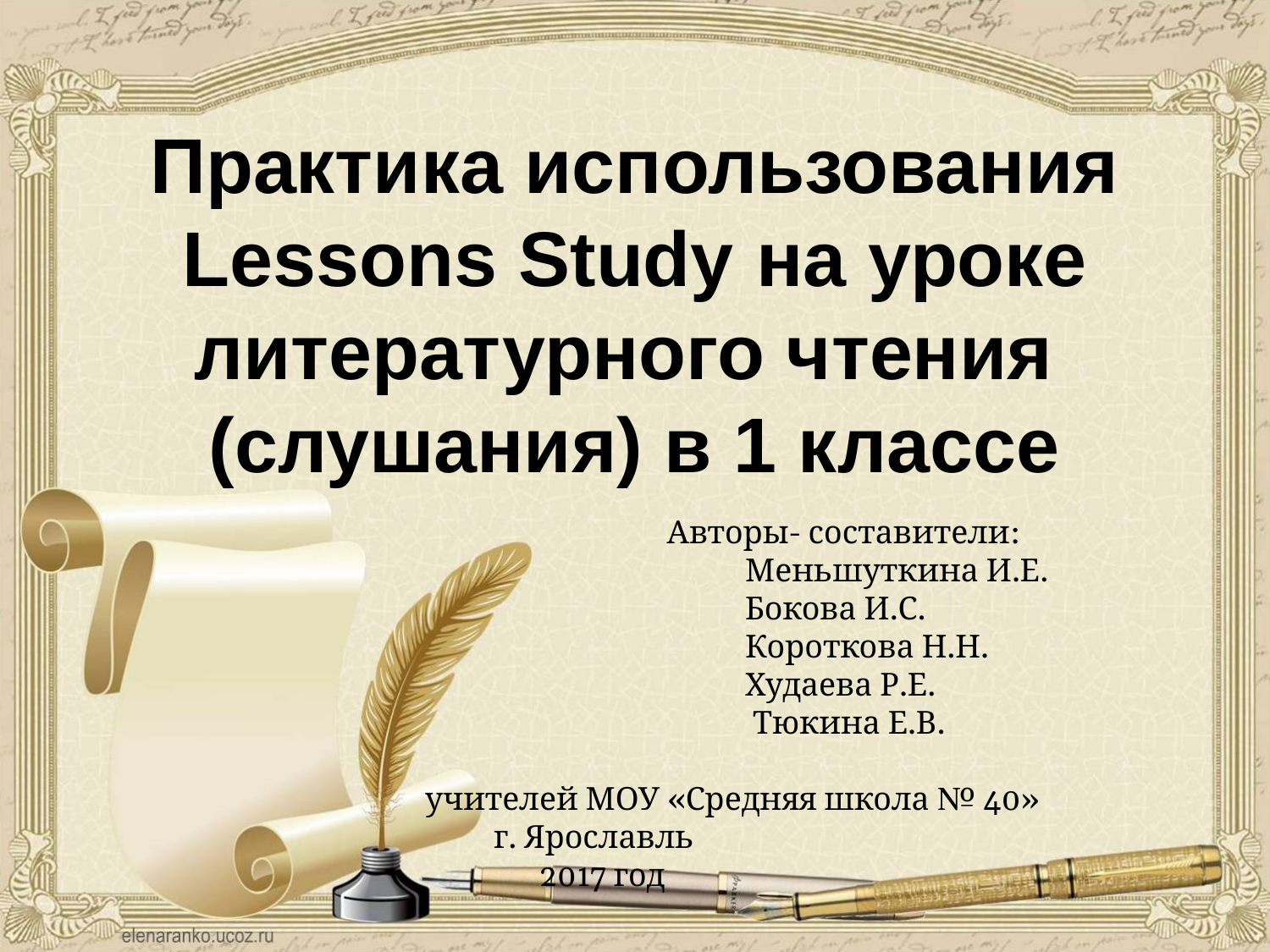

Практика использования Lessons Study на уроке литературного чтения
(слушания) в 1 классе

                               Авторы- составители:
                                           Меньшуткина И.Е.
                                           Бокова И.С.
                                           Короткова Н.Н.
                                           Худаева Р.Е.
                                            Тюкина Е.В.

 учителей МОУ «Средняя школа № 40»
          г. Ярославль
                2017 год